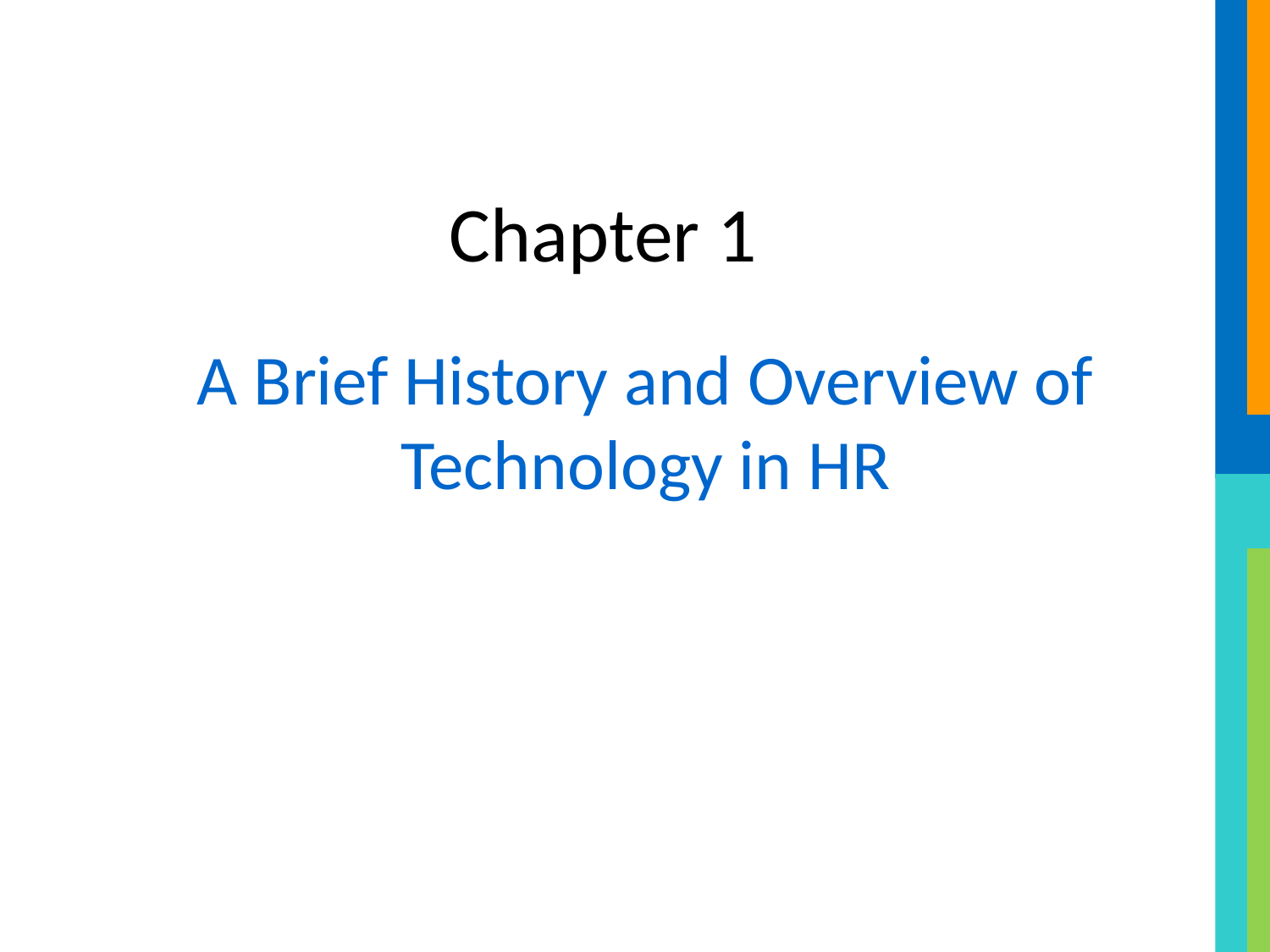

# Chapter 1
A Brief History and Overview of Technology in HR